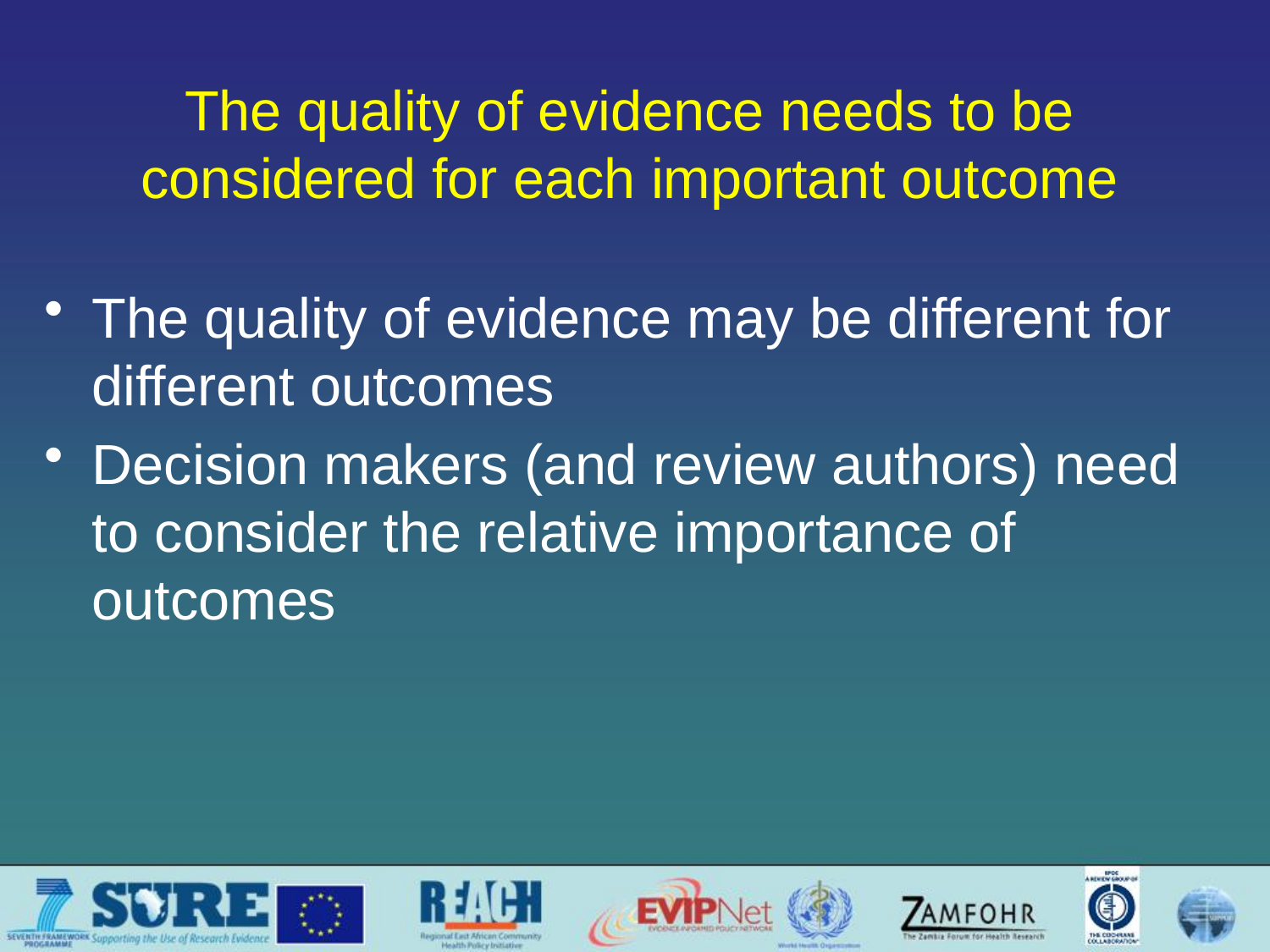

# The quality of evidence needs to be considered for each important outcome
The quality of evidence may be different for different outcomes
Decision makers (and review authors) need to consider the relative importance of outcomes